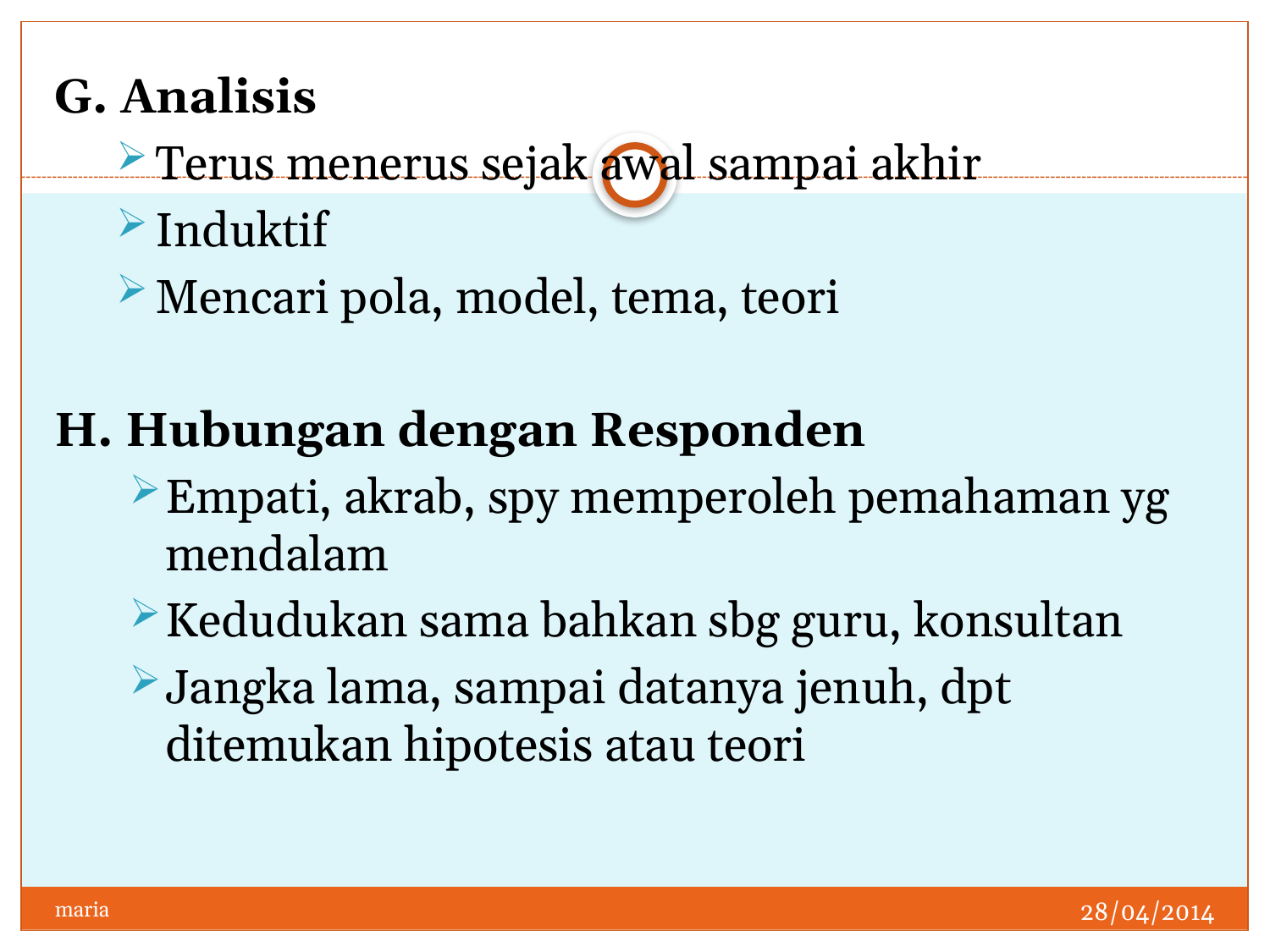

G. Analisis
Terus menerus sejak awal sampai akhir
Induktif
Mencari pola, model, tema, teori

H. Hubungan dengan Responden
Empati, akrab, spy memperoleh pemahaman yg mendalam
Kedudukan sama bahkan sbg guru, konsultan
Jangka lama, sampai datanya jenuh, dpt ditemukan hipotesis atau teori

28/04/2014
maria